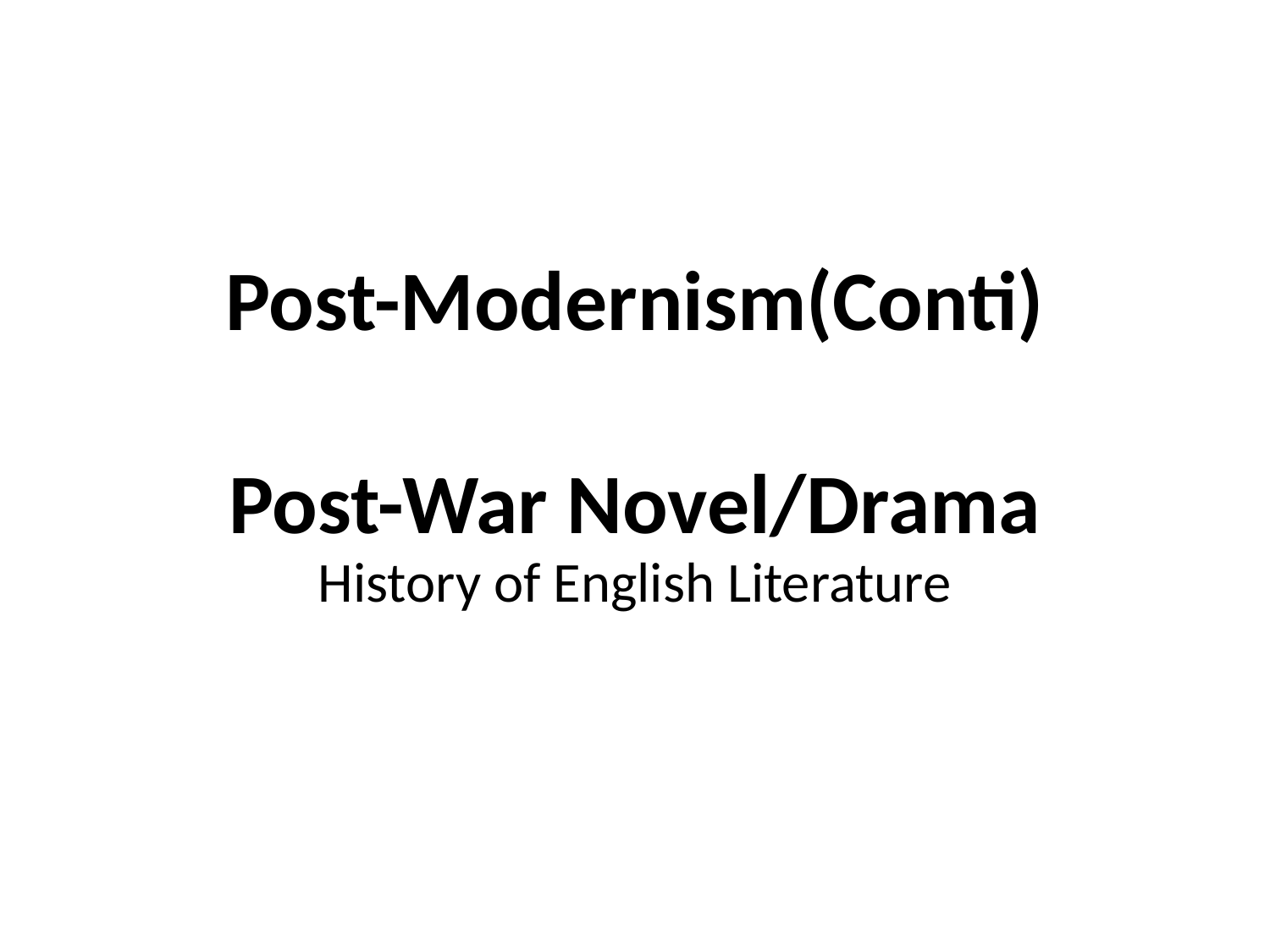

# Post-Modernism(Conti) Post-War Novel/Drama
History of English Literature